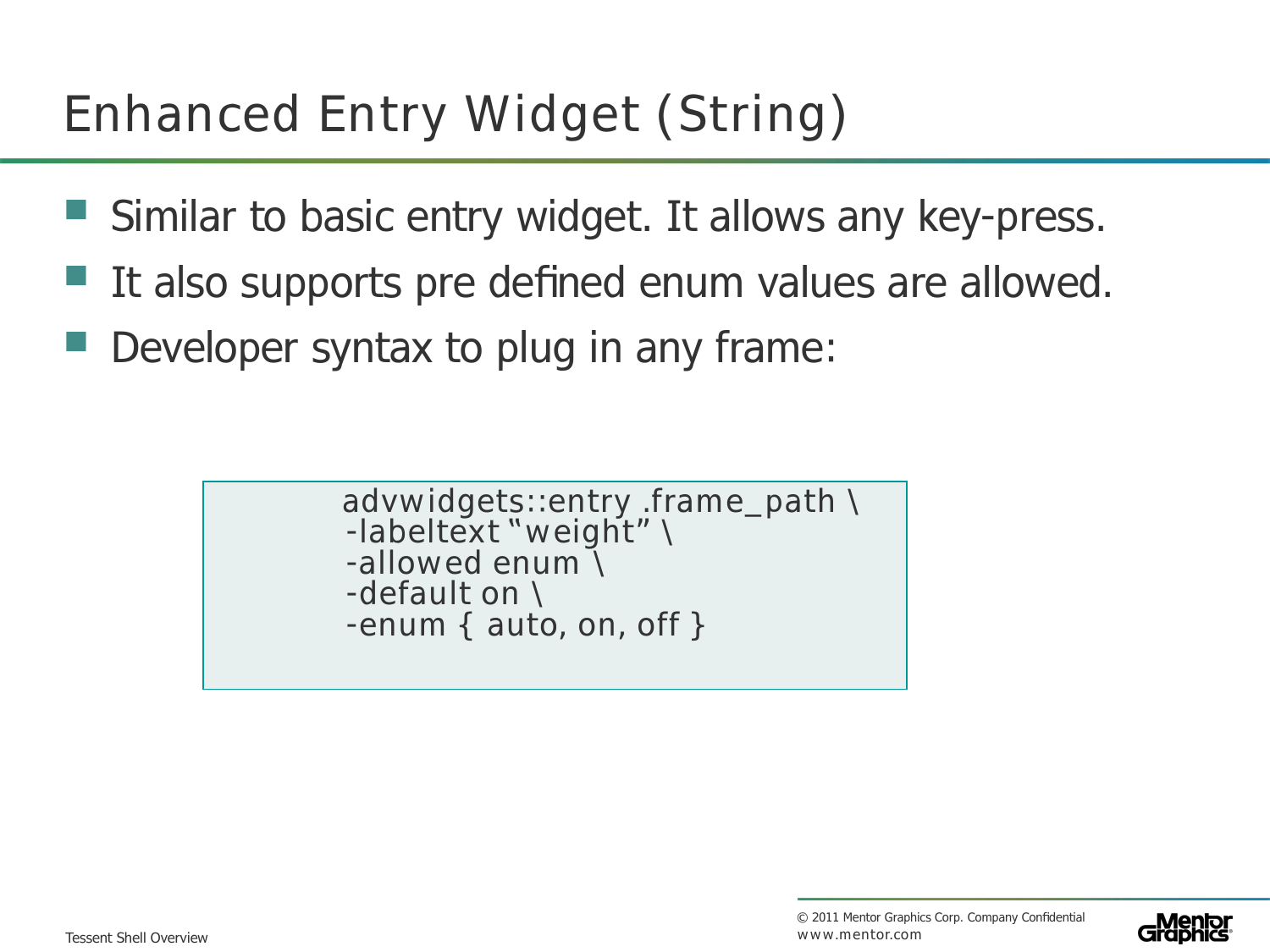

# Enhanced Entry Widget (String)
Similar to basic entry widget. It allows any key-press.
It also supports pre defined enum values are allowed.
Developer syntax to plug in any frame:
| advwidgets::entry .frame\_path \ -labeltext “weight” \ -allowed enum \ -default on \ -enum { auto, on, off } |
| --- |
Tessent Shell Overview